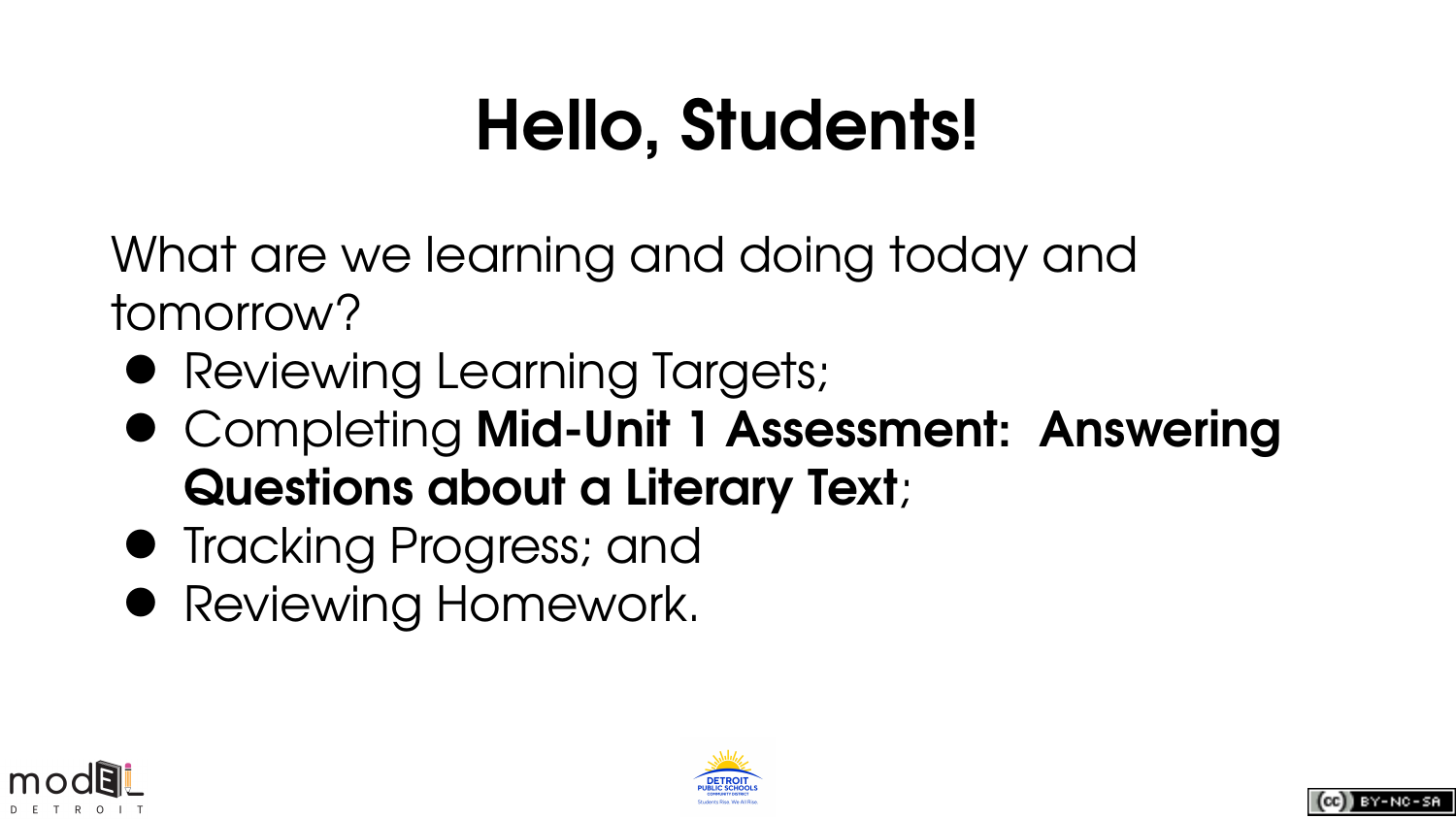

# Hello, Students!
What are we learning and doing today and tomorrow?
Reviewing Learning Targets;
Completing Mid-Unit 1 Assessment:  Answering Questions about a Literary Text;
Tracking Progress; and
Reviewing Homework.